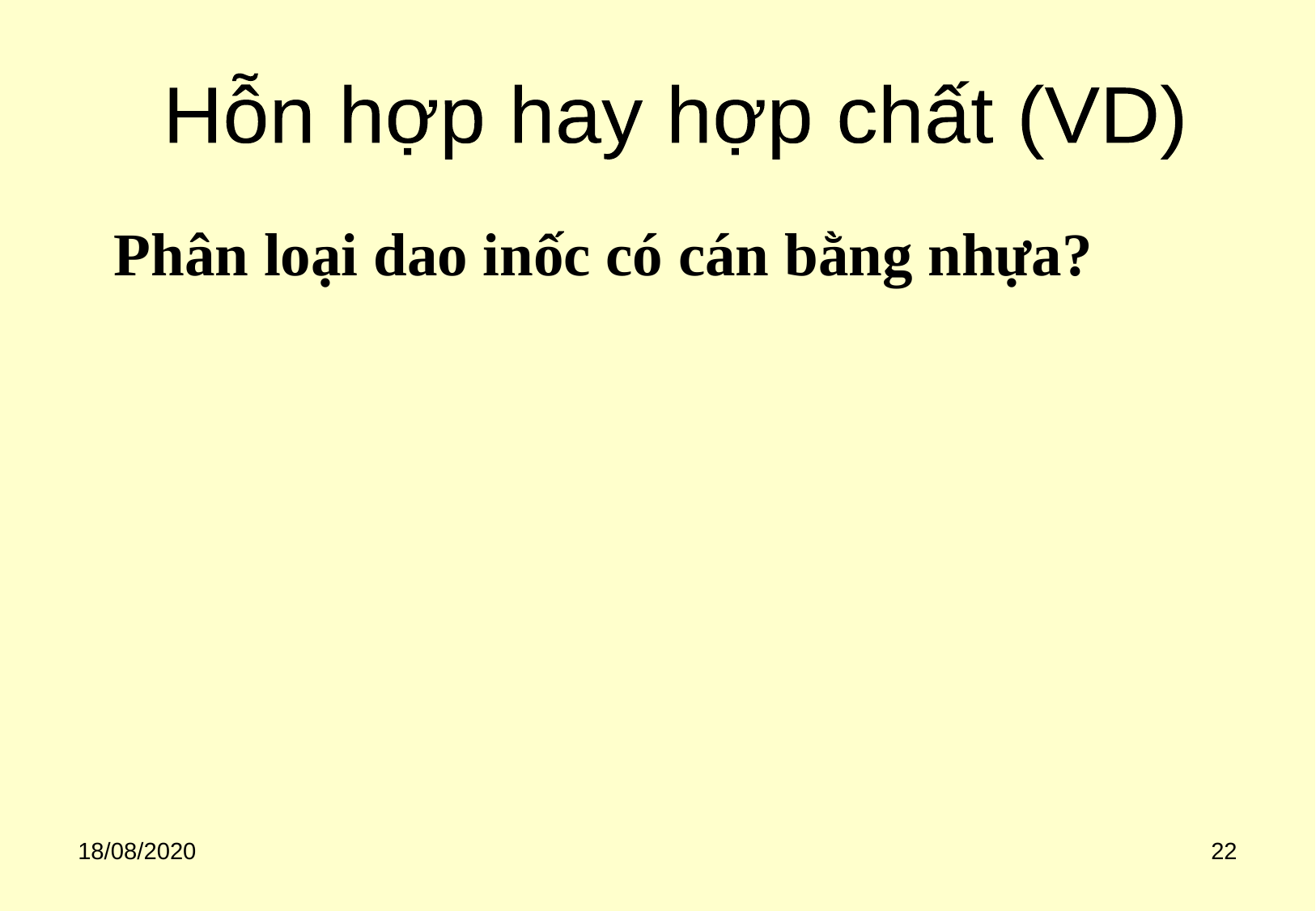

Hỗn hợp hay hợp chất (VD)
Phân loại dao inốc có cán bằng nhựa?
18/08/2020
22